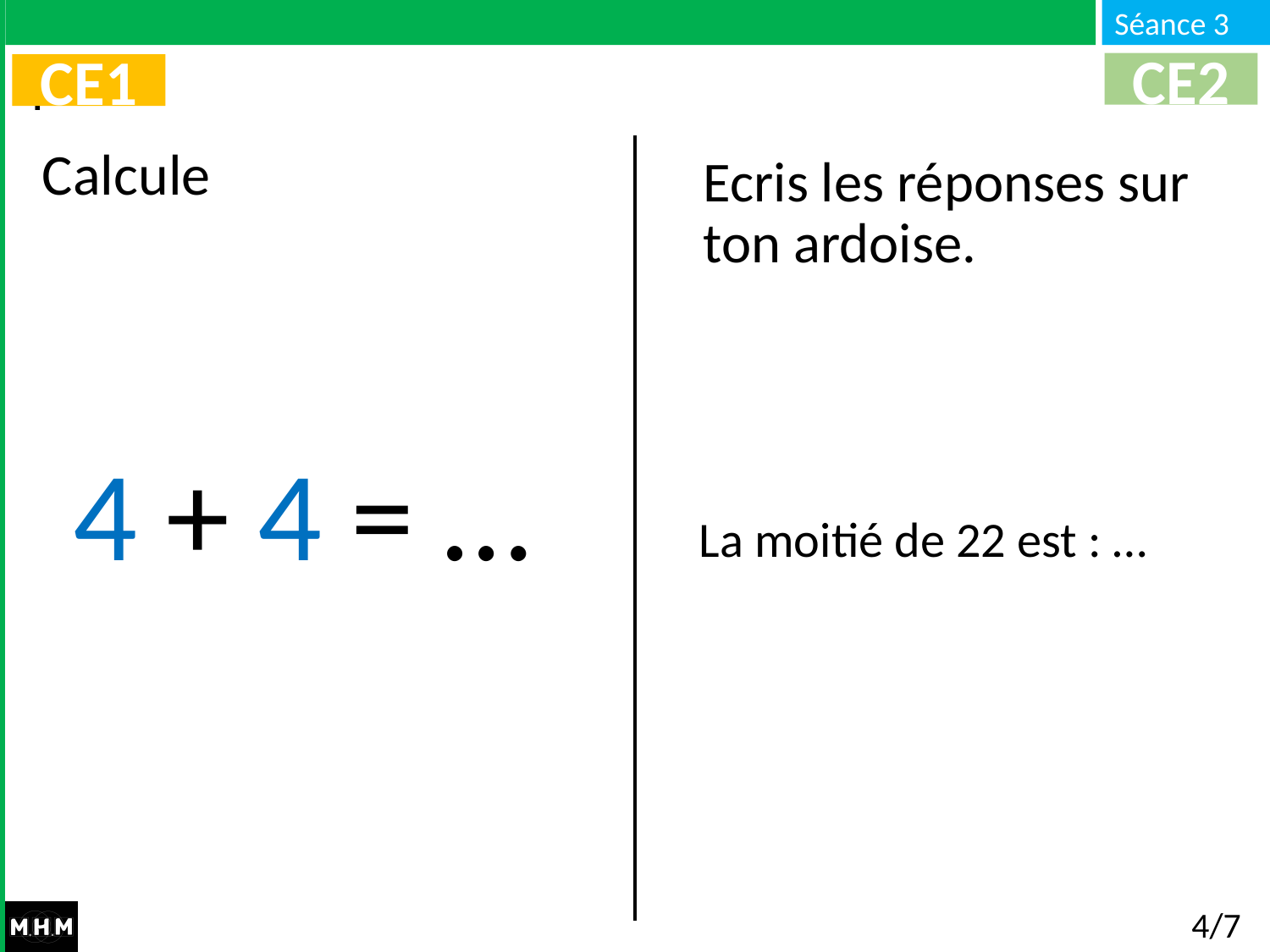

CE2
CE1
Ecris les réponses sur ton ardoise.
Calcule
4 + 4 = …
La moitié de 22 est : …

4/7